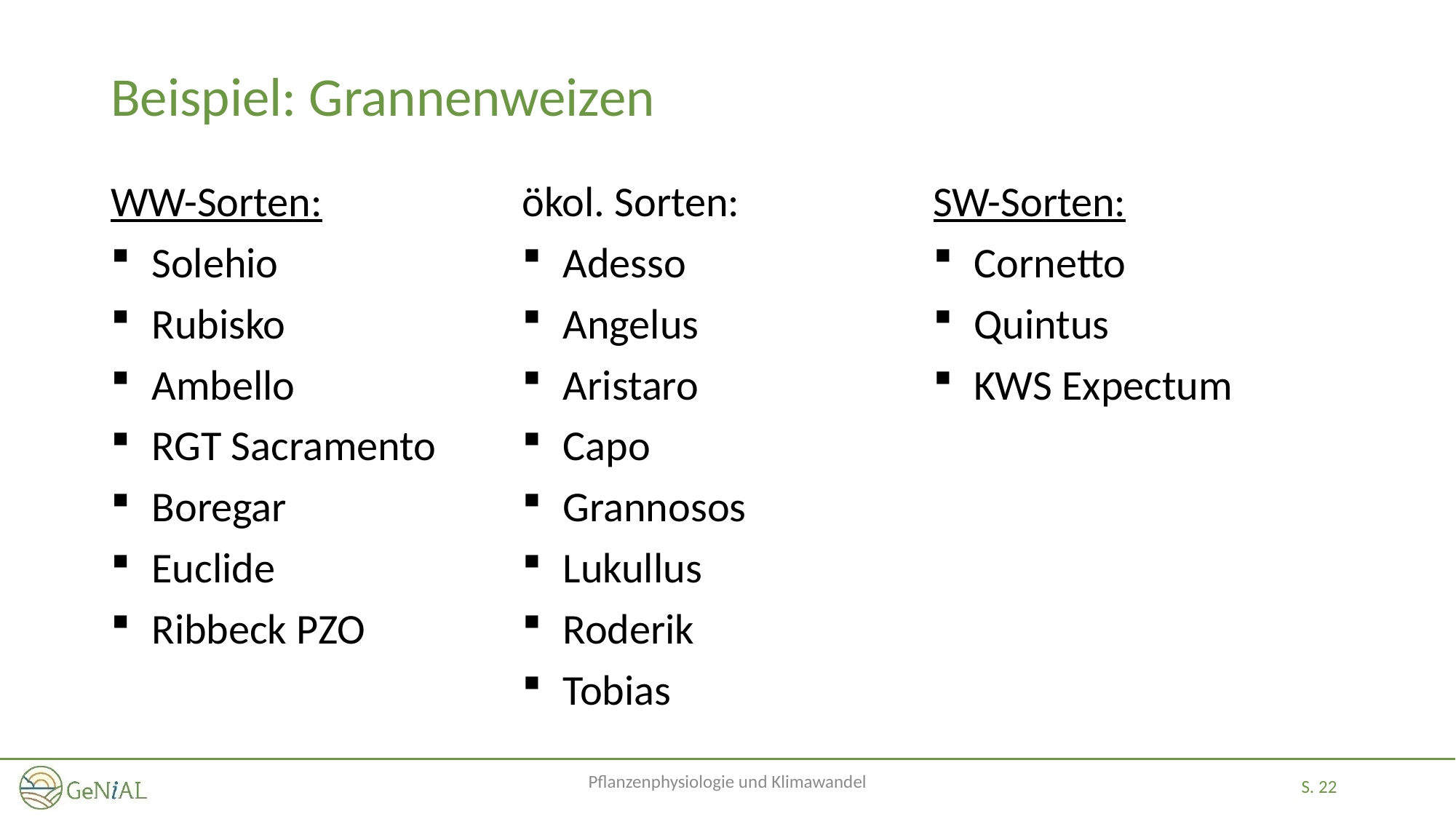

# Beispiel: Grannenweizen
WW-Sorten:
Solehio
Rubisko
Ambello
RGT Sacramento
Boregar
Euclide
Ribbeck PZO

ökol. Sorten:
Adesso
Angelus
Aristaro
Capo
Grannosos
Lukullus
Roderik
Tobias

SW-Sorten:
Cornetto
Quintus
KWS Expectum

Pflanzenphysiologie und Klimawandel